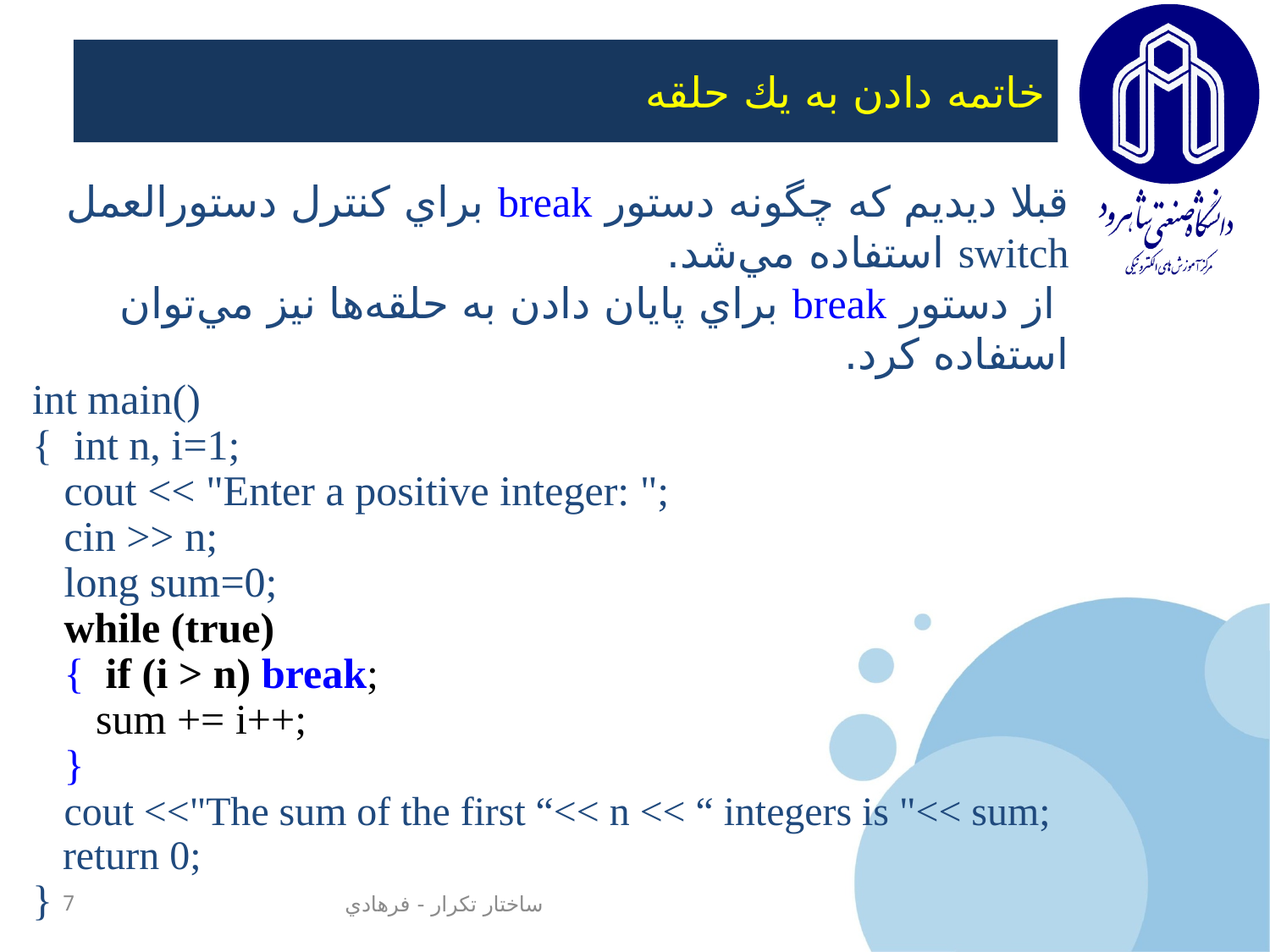

# خاتمه دادن به يك حلقه
قبلا‌ ديديم كه چگونه دستور break براي كنترل دستورالعمل switch استفاده مي‌شد.
 از دستور break براي پايان دادن به حلقه‌ها نيز مي‌توان استفاده کرد.
int main()
{  int n, i=1;
   cout << "Enter a positive integer: ";
   cin >> n;
   long sum=0;
   while (true)
   {  if (i > n) break;
      sum += i++;
   }
   cout <<"The sum of the first “<< n << “ integers is "<< sum;
   return 0;
}

7
ساختار تکرار - فرهادي